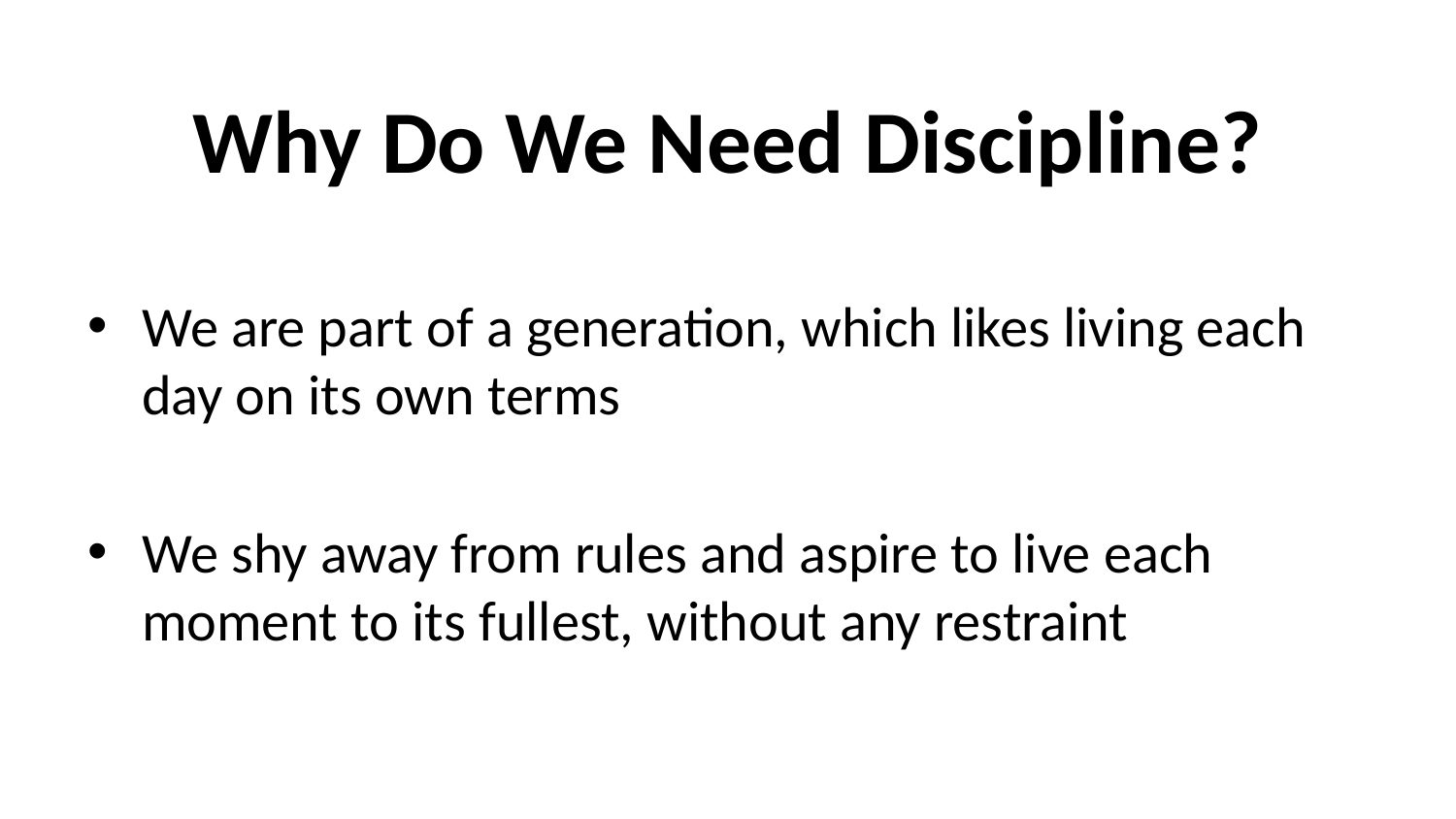

# Why Do We Need Discipline?
We are part of a generation, which likes living each day on its own terms

We shy away from rules and aspire to live each moment to its fullest, without any restraint